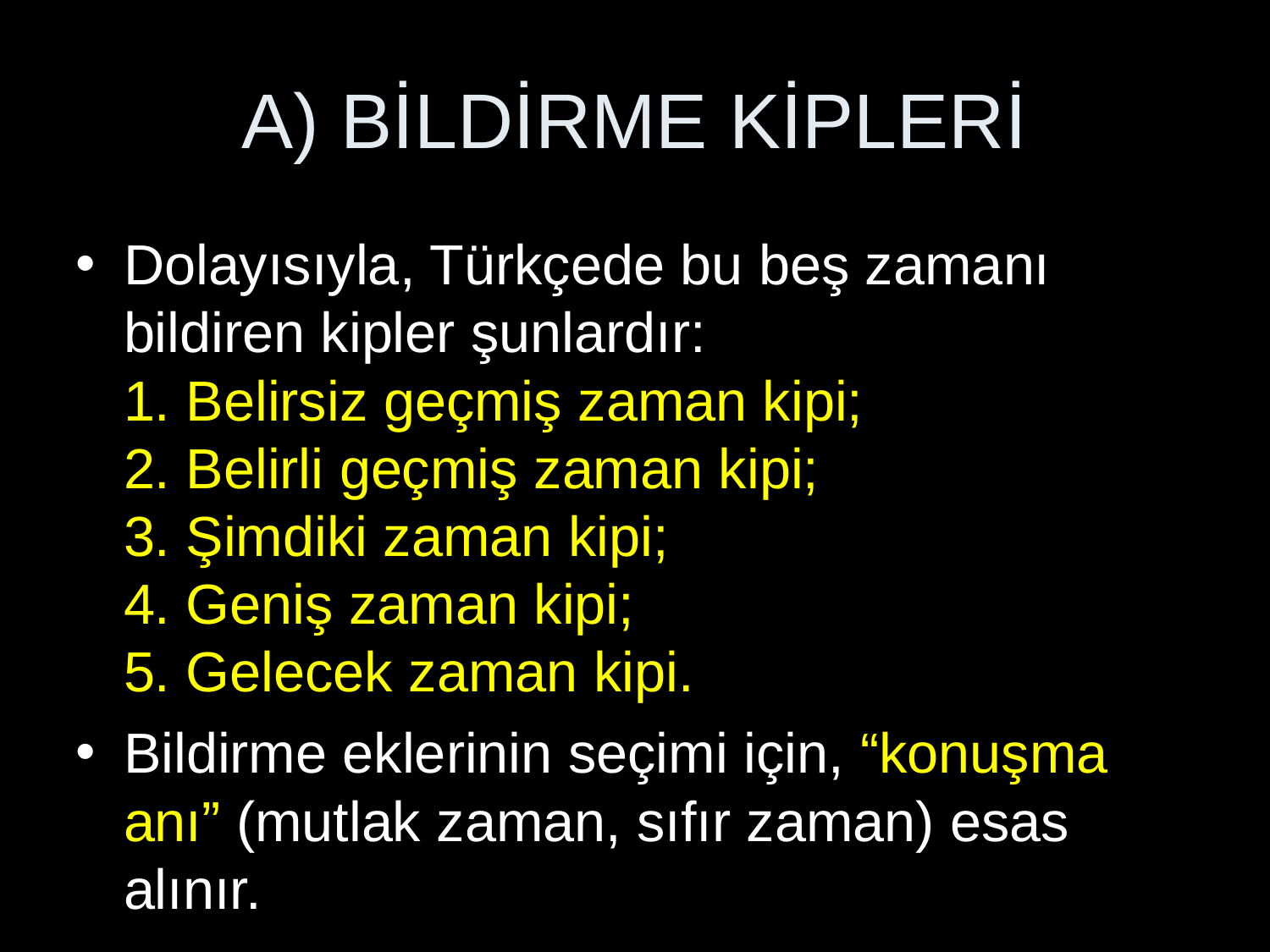

# A) BİLDİRME KİPLERİ
Dolayısıyla, Türkçede bu beş zamanı bildiren kipler şunlardır:
1. Belirsiz geçmiş zaman kipi;
2. Belirli geçmiş zaman kipi;
3. Şimdiki zaman kipi;
4. Geniş zaman kipi;
5. Gelecek zaman kipi.
Bildirme eklerinin seçimi için, “konuşma anı” (mutlak zaman, sıfır zaman) esas alınır.